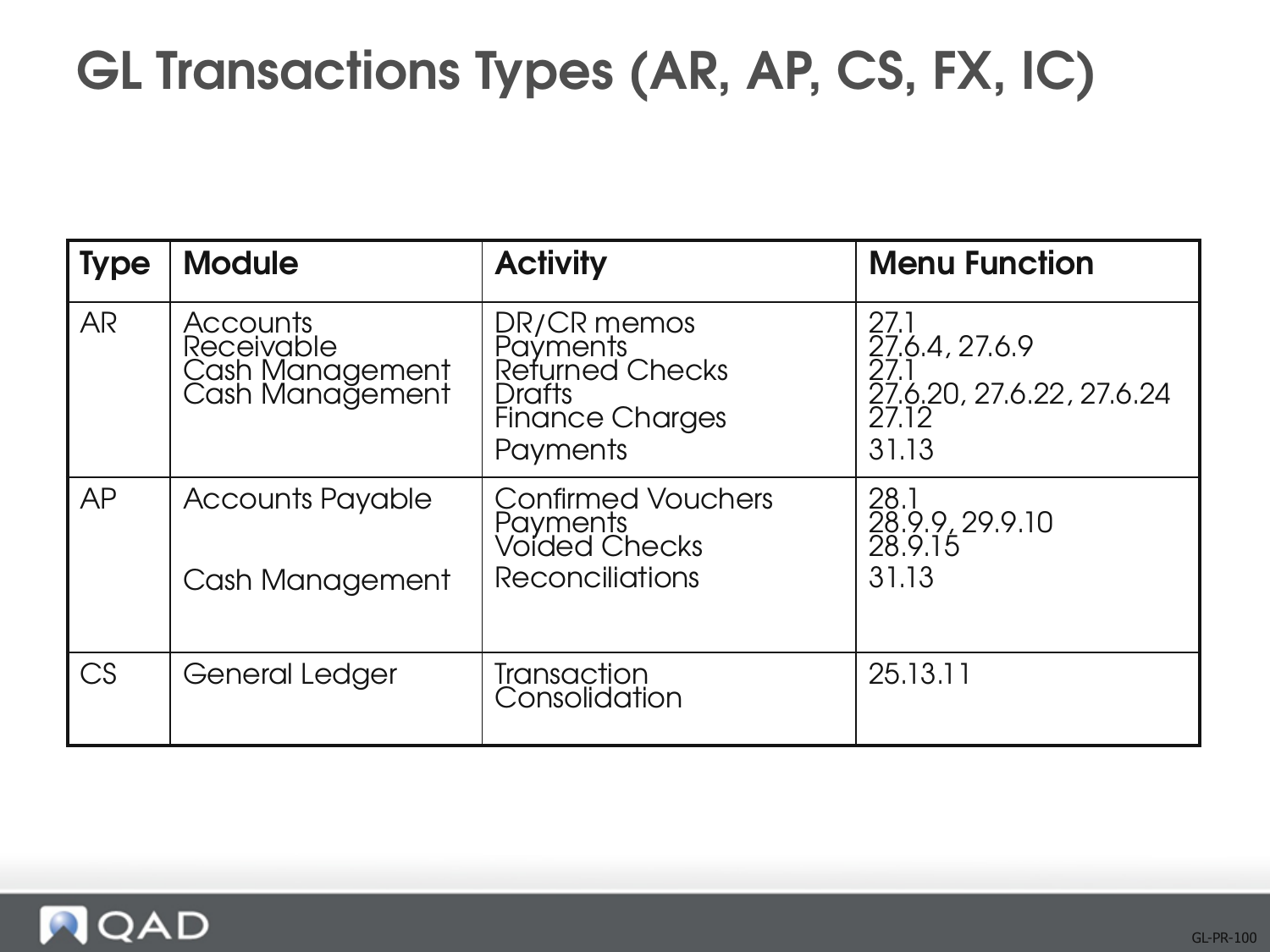

# GL Transactions Types (AR, AP, CS, FX, IC)
| Type | Module | Activity | Menu Function |
| --- | --- | --- | --- |
| AR | Accounts Receivable Cash Management Cash Management | DR/CR memos Payments Returned Checks Drafts Finance Charges Payments | 27.1 27.6.4, 27.6.9 27.1 27.6.20, 27.6.22, 27.6.24 27.12 31.13 |
| AP | Accounts Payable Cash Management | Confirmed Vouchers Payments Voided Checks Reconciliations | 28.1 28.9.9, 29.9.10 28.9.15 31.13 |
| CS | General Ledger | Transaction Consolidation | 25.13.11 |
GL-PR-100